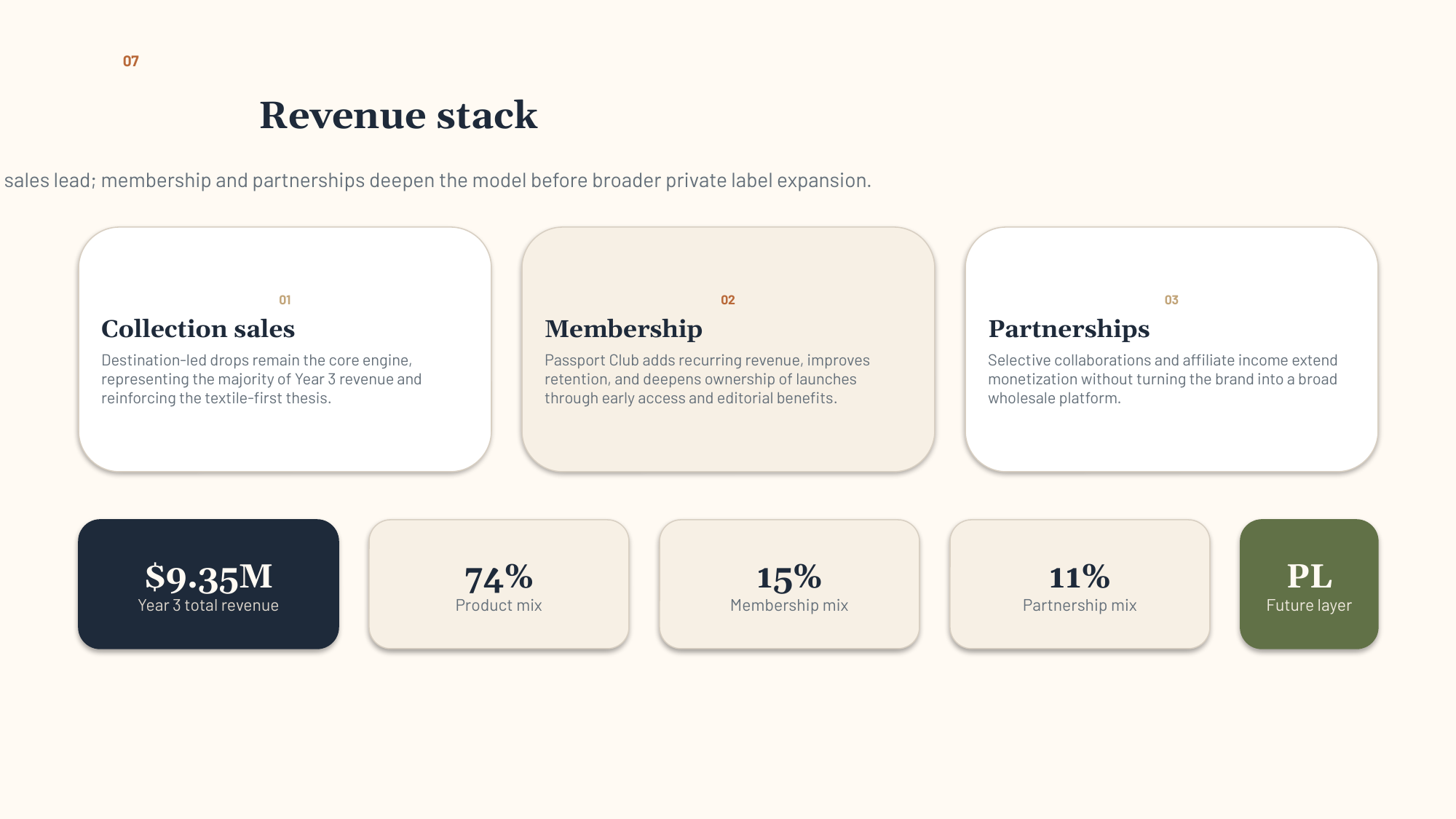

07
Revenue stack
Product sales lead; membership and partnerships deepen the model before broader private label expansion.
01
Collection sales
Destination-led drops remain the core engine, representing the majority of Year 3 revenue and reinforcing the textile-first thesis.
02
Membership
Passport Club adds recurring revenue, improves retention, and deepens ownership of launches through early access and editorial benefits.
03
Partnerships
Selective collaborations and affiliate income extend monetization without turning the brand into a broad wholesale platform.
$9.35M
Year 3 total revenue
74%
Product mix
15%
Membership mix
11%
Partnership mix
PL
Future layer